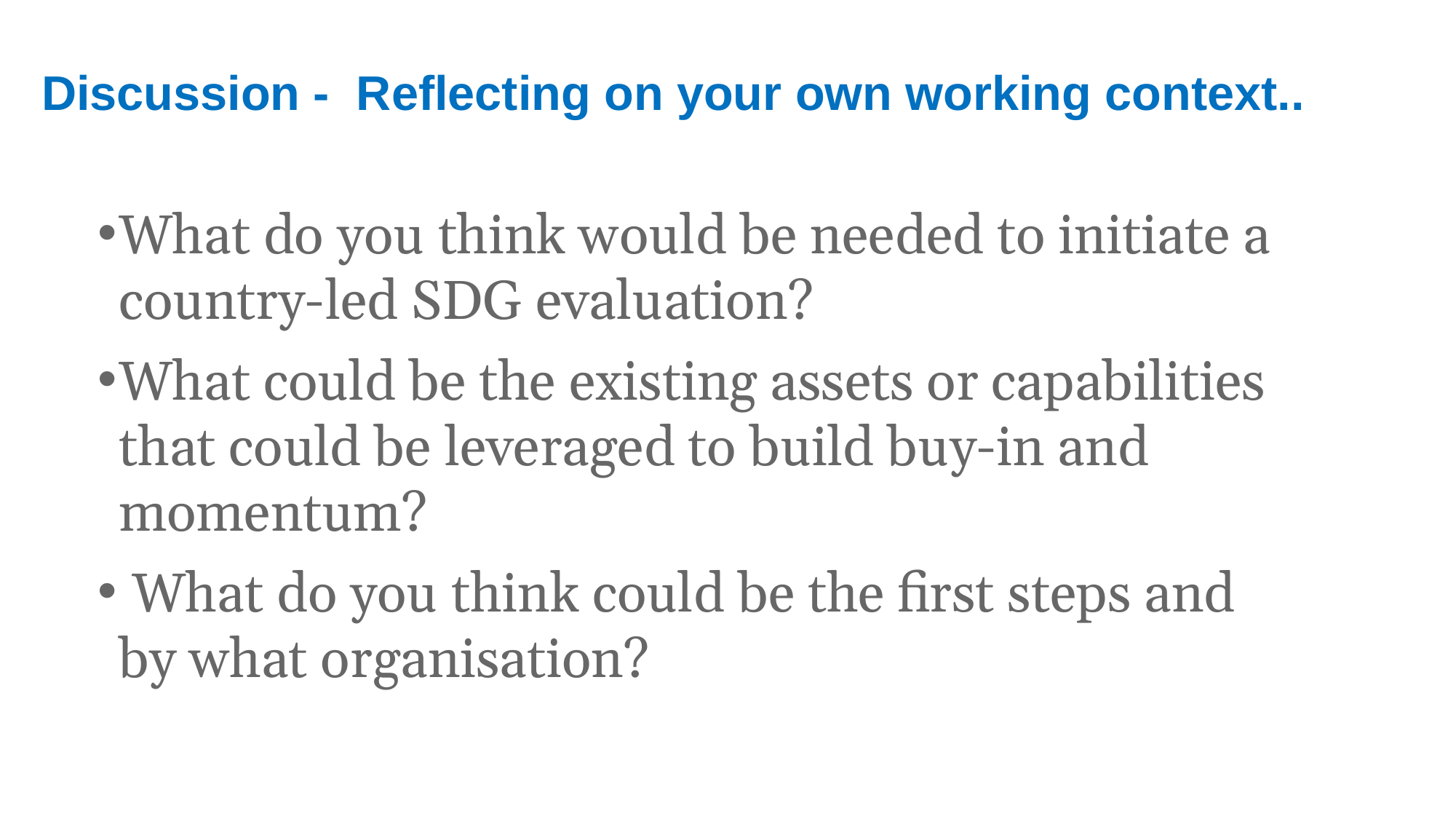

Discussion -  Reflecting on your own working context..
What do you think would be needed to initiate a  country-led SDG evaluation?
What could be the existing assets or capabilities that could be leveraged to build buy-in and momentum?
 What do you think could be the first steps and by what organisation?